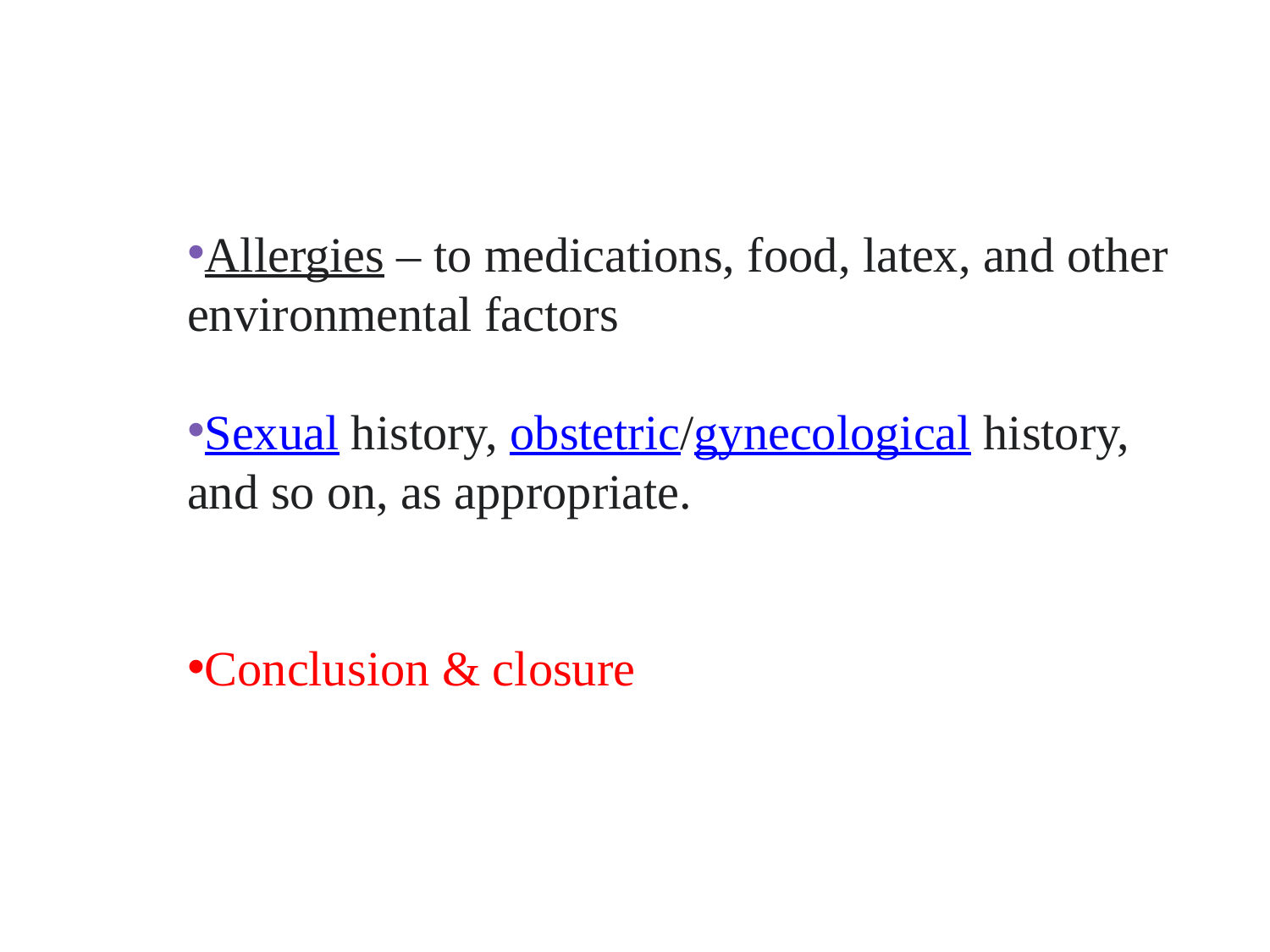

Allergies – to medications, food, latex, and other environmental factors

Sexual history, obstetric/gynecological history, and so on, as appropriate.

Conclusion & closure